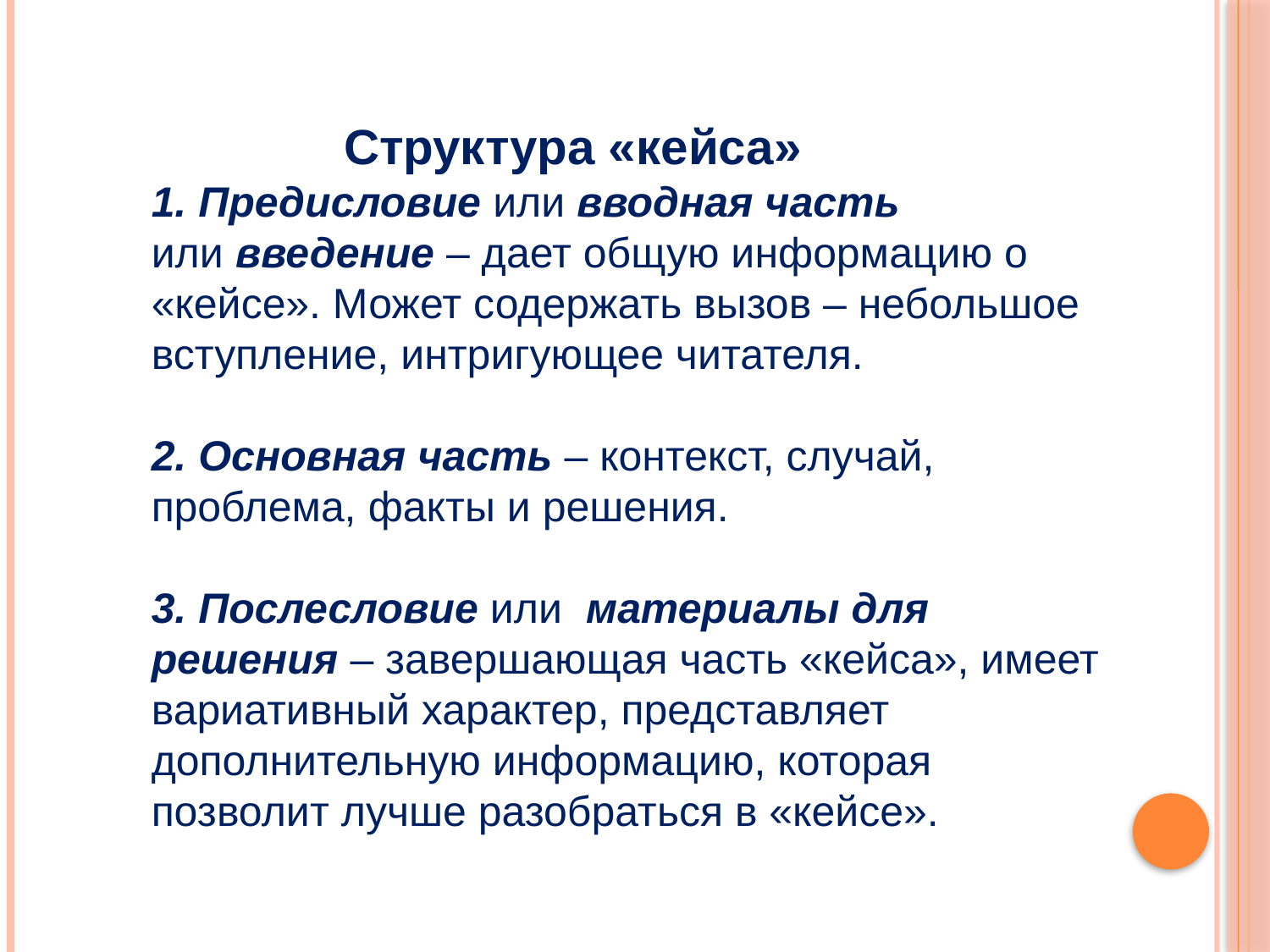

Структура «кейса»
1. Предисловие или вводная часть или введение – дает общую информацию о «кейсе». Может содержать вызов – небольшое вступление, интригующее читателя.

2. Основная часть – контекст, случай, проблема, факты и решения.

3. Послесловие или  материалы для решения – завершающая часть «кейса», имеет вариативный характер, представляет дополнительную информацию, которая позволит лучше разобраться в «кейсе».